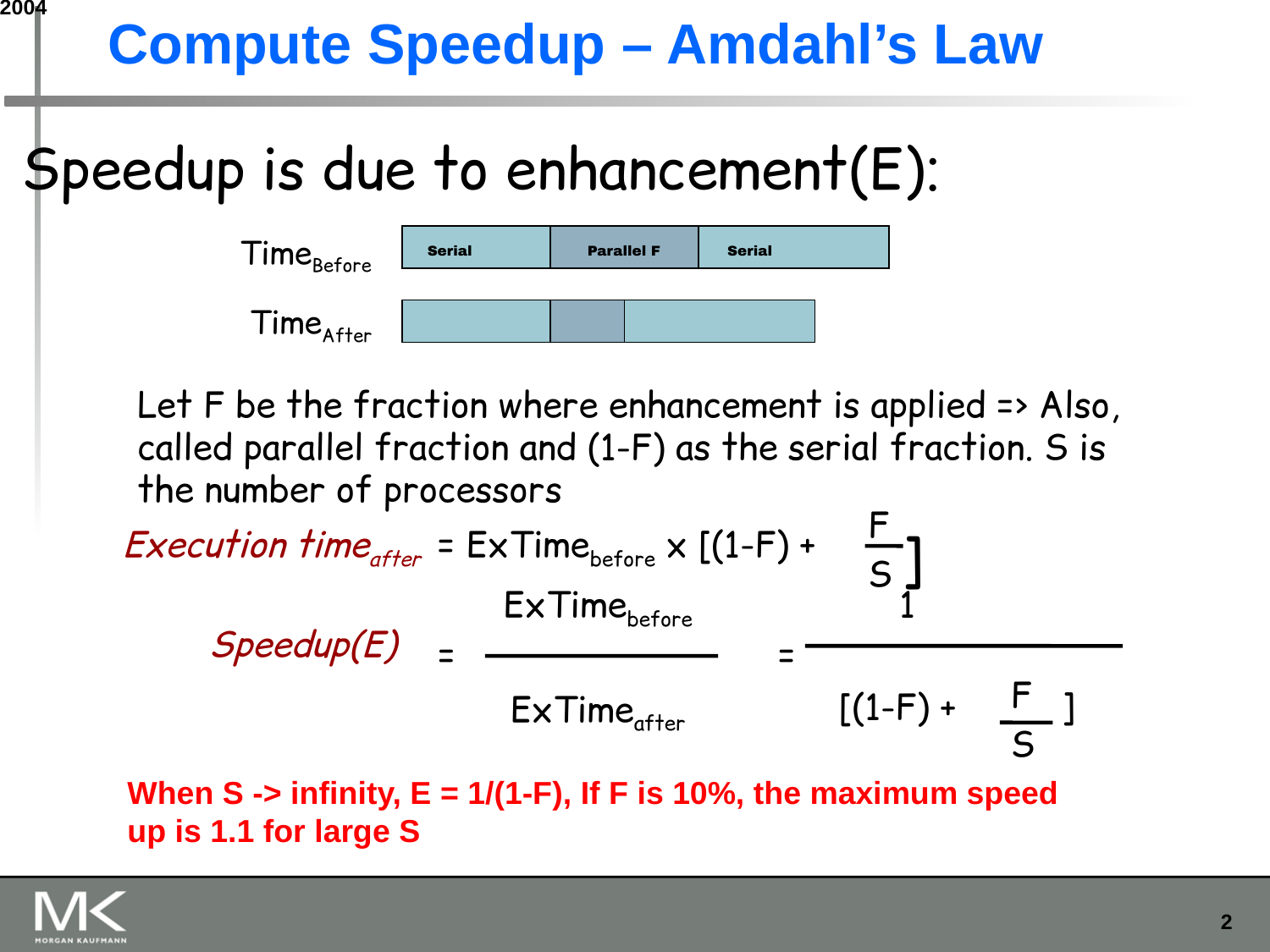

# Compute Speedup – Amdahl’s Law
Speedup is due to enhancement(E):
TimeBefore

Serial
Parallel F
Serial
TimeAfter

Let F be the fraction where enhancement is applied => Also, called parallel fraction and (1-F) as the serial fraction. S is the number of processors
F
S
]

Execution timeafter
= ExTimebefore x [(1-F) +
ExTimebefore

ExTimeafter
1
Speedup(E)
=
=

F
S
]
[(1-F) +

When S -> infinity, E = 1/(1-F), If F is 10%, the maximum speed up is 1.1 for large S
9/23/2004